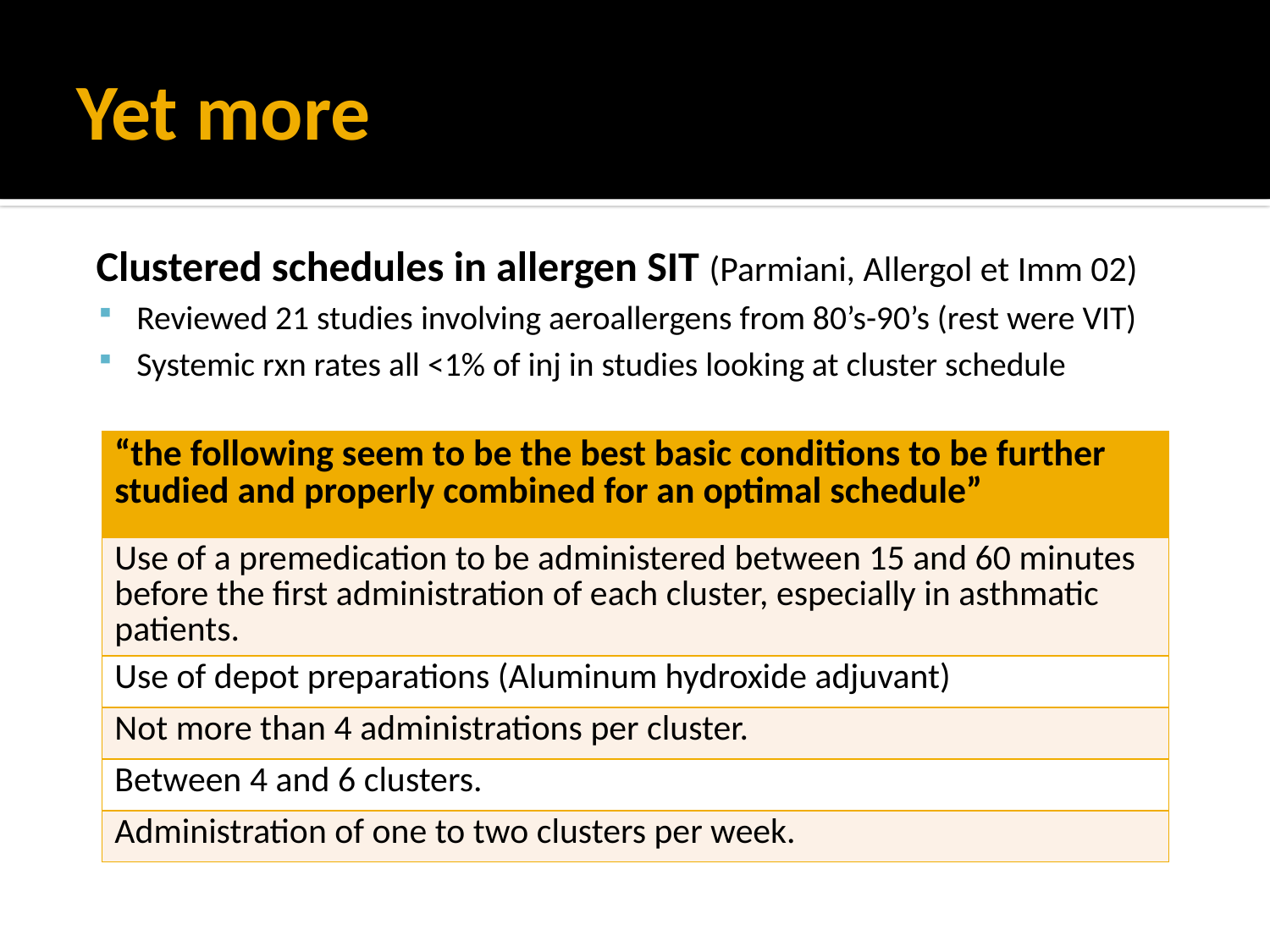

# Yet more
	Clustered schedules in allergen SIT (Parmiani, Allergol et Imm 02)
Reviewed 21 studies involving aeroallergens from 80’s-90’s (rest were VIT)
Systemic rxn rates all <1% of inj in studies looking at cluster schedule

| “the following seem to be the best basic conditions to be further studied and properly combined for an optimal schedule” |
| --- |
| Use of a premedication to be administered between 15 and 60 minutes before the first administration of each cluster, especially in asthmatic patients. |
| Use of depot preparations (Aluminum hydroxide adjuvant) |
| Not more than 4 administrations per cluster. |
| Between 4 and 6 clusters. |
| Administration of one to two clusters per week. |